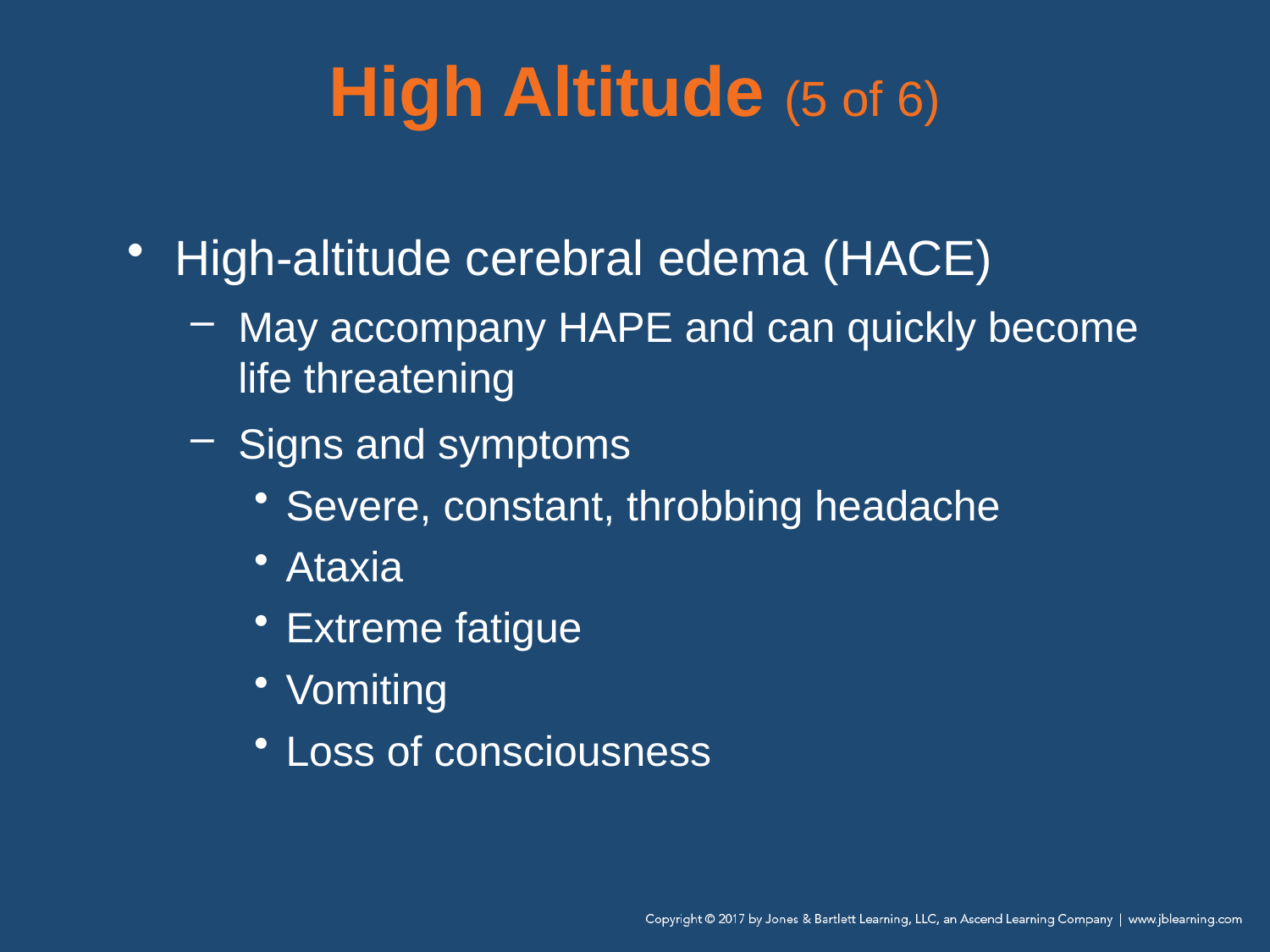

# High Altitude (5 of 6)
High-altitude cerebral edema (HACE)
May accompany HAPE and can quickly become life threatening
Signs and symptoms
Severe, constant, throbbing headache
Ataxia
Extreme fatigue
Vomiting
Loss of consciousness